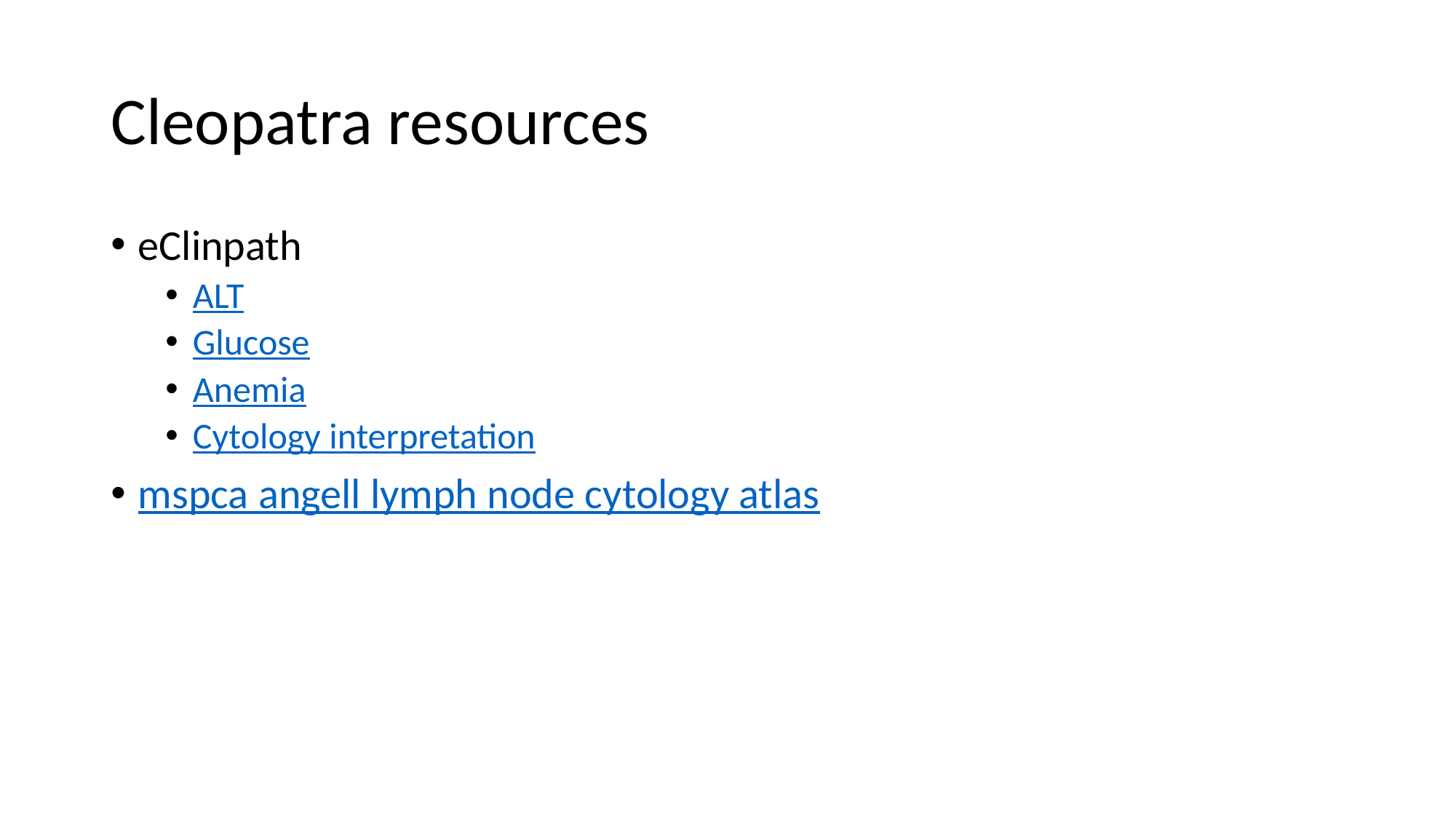

# Cleopatra resources
eClinpath
ALT
Glucose
Anemia
Cytology interpretation
mspca angell lymph node cytology atlas